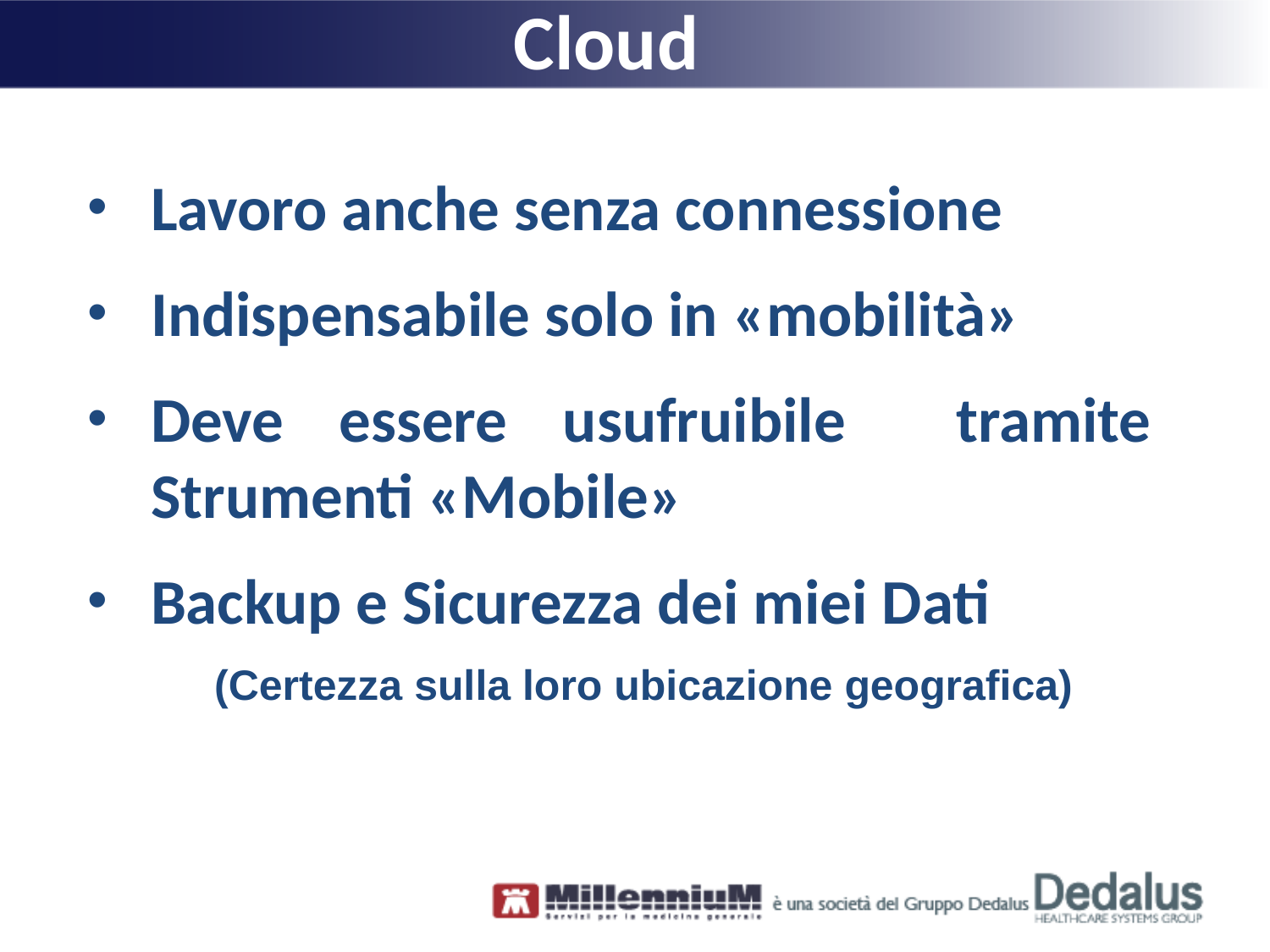

# Cloud
Lavoro anche senza connessione

Indispensabile solo in «mobilità»

Deve essere usufruibile  tramite Strumenti «Mobile»

Backup e Sicurezza dei miei Dati
 	(Certezza sulla loro ubicazione geografica)